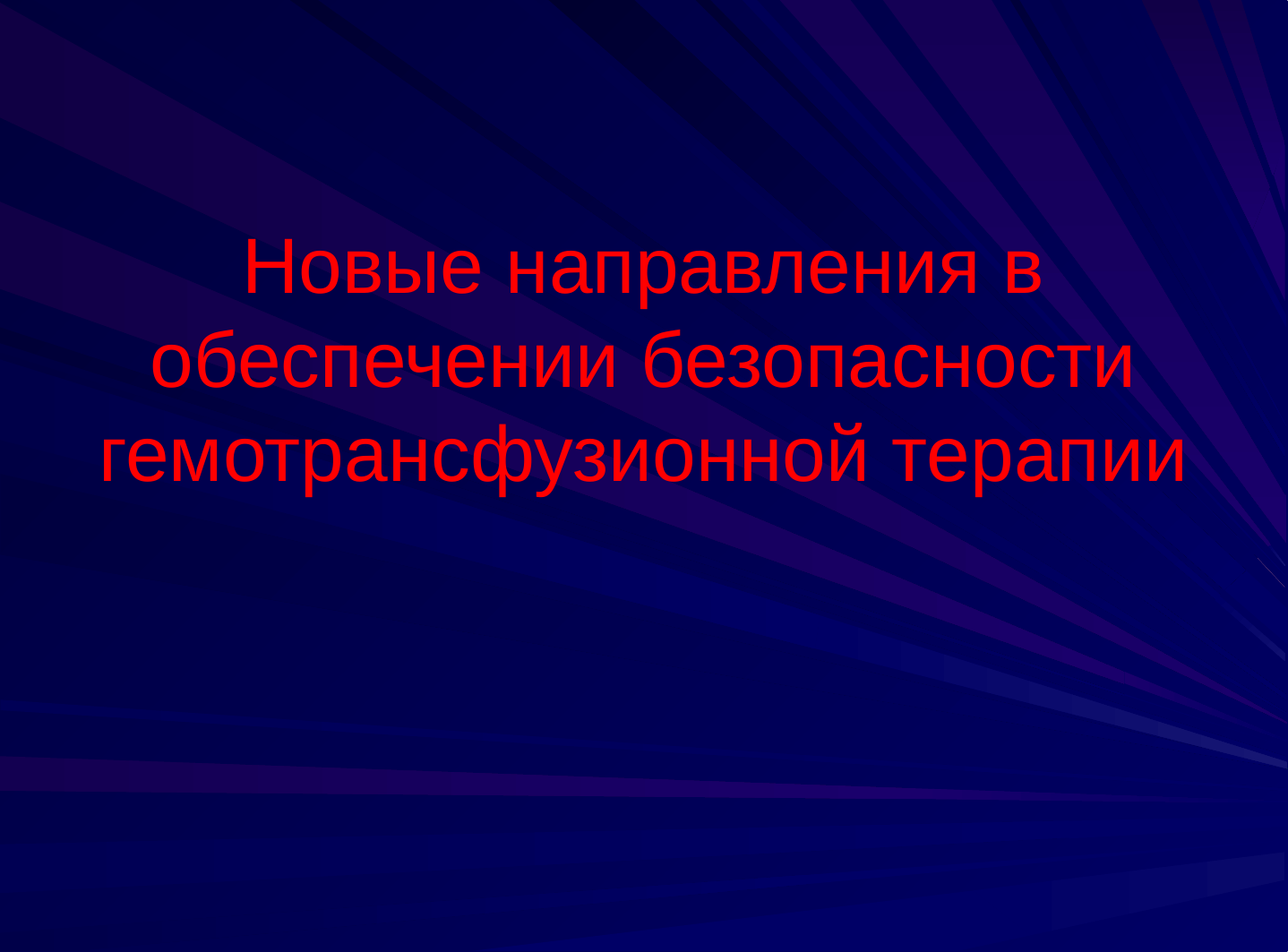

# Новые направления в обеспечении безопасности гемотрансфузионной терапии